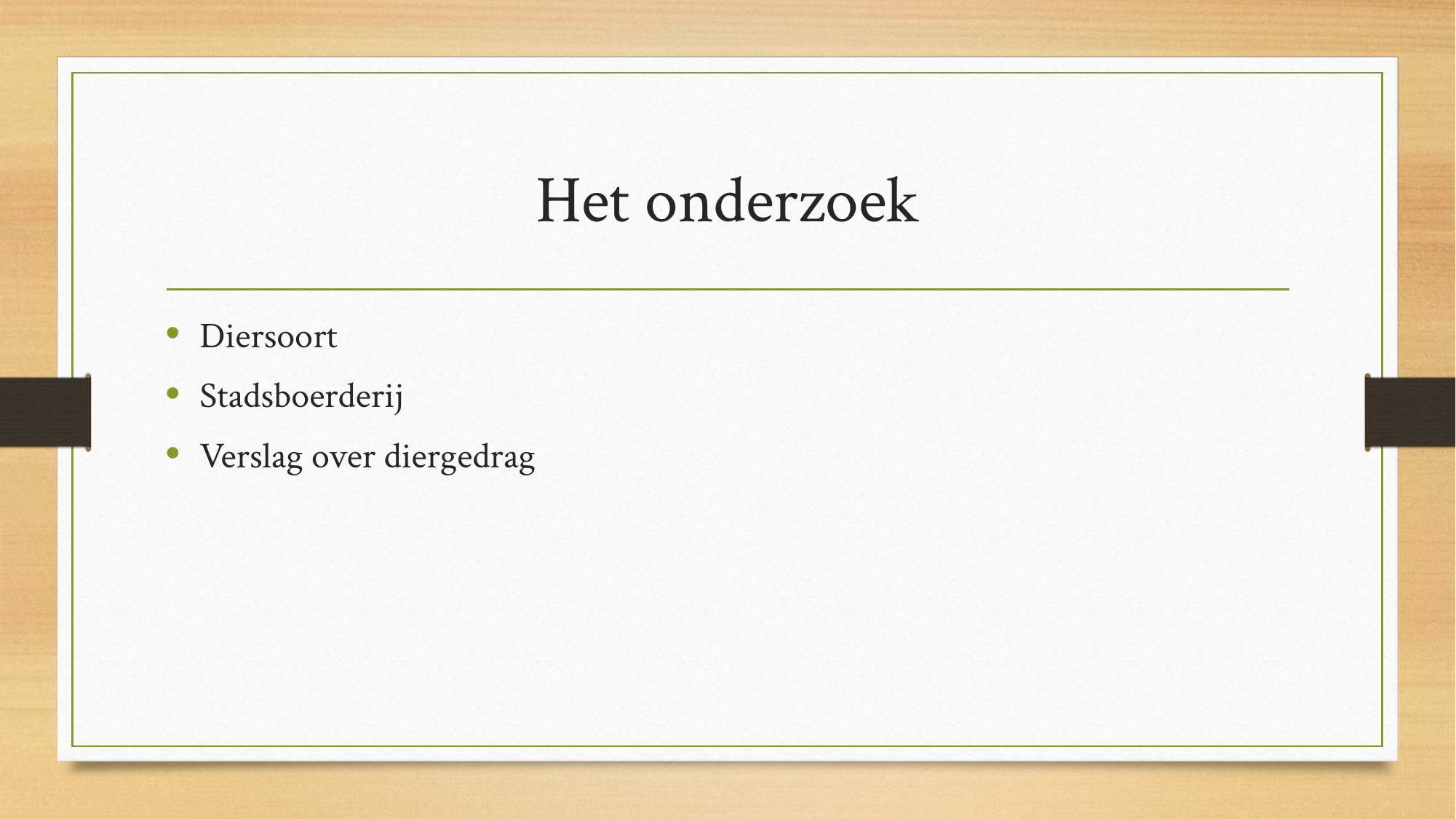

# Het onderzoek
Diersoort
Stadsboerderij
Verslag over diergedrag